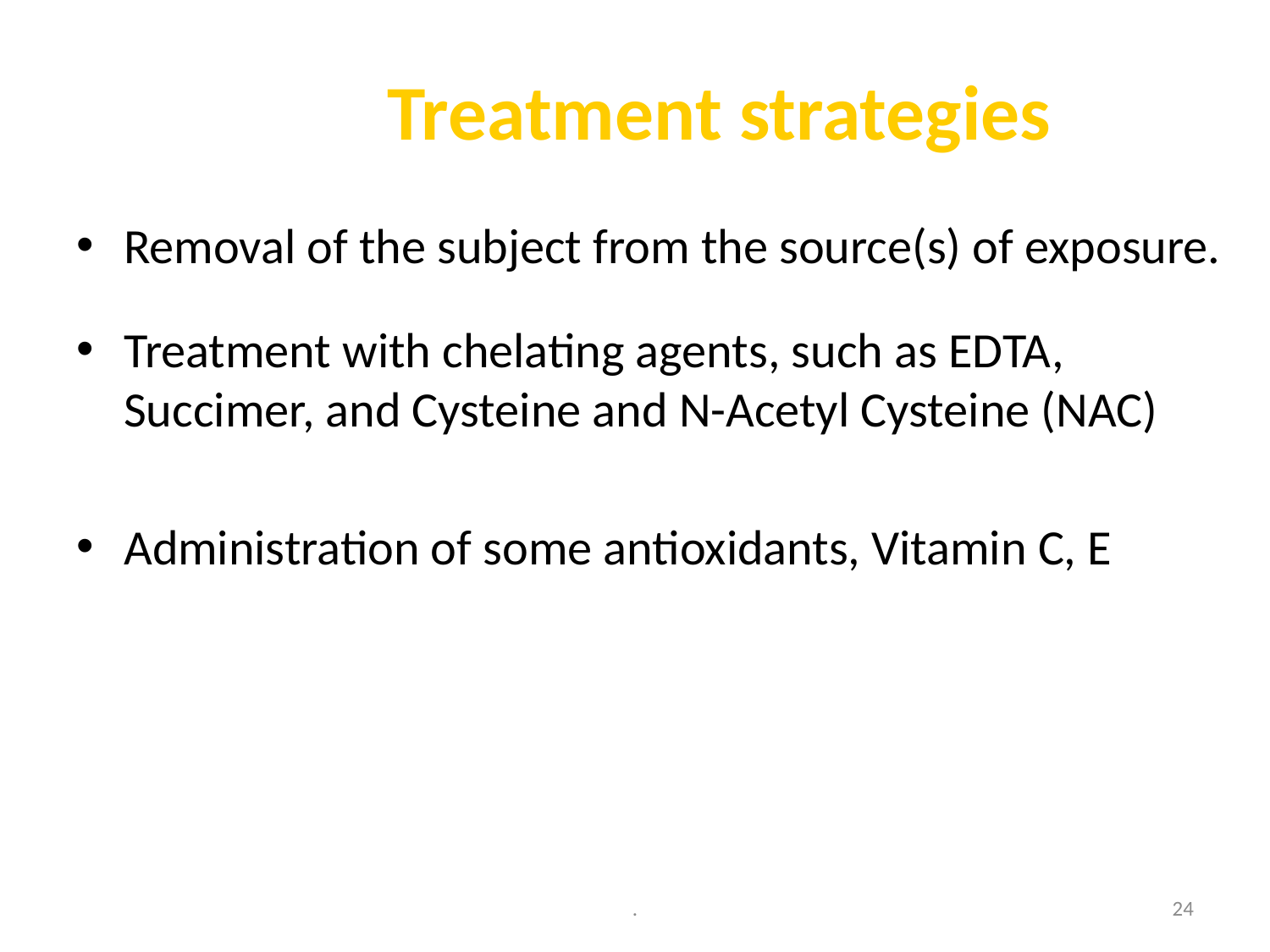

# Treatment strategies
Removal of the subject from the source(s) of exposure.

Treatment with chelating agents, such as EDTA, Succimer, and Cysteine and N-Acetyl Cysteine (NAC)

Administration of some antioxidants, Vitamin C, E
.
24